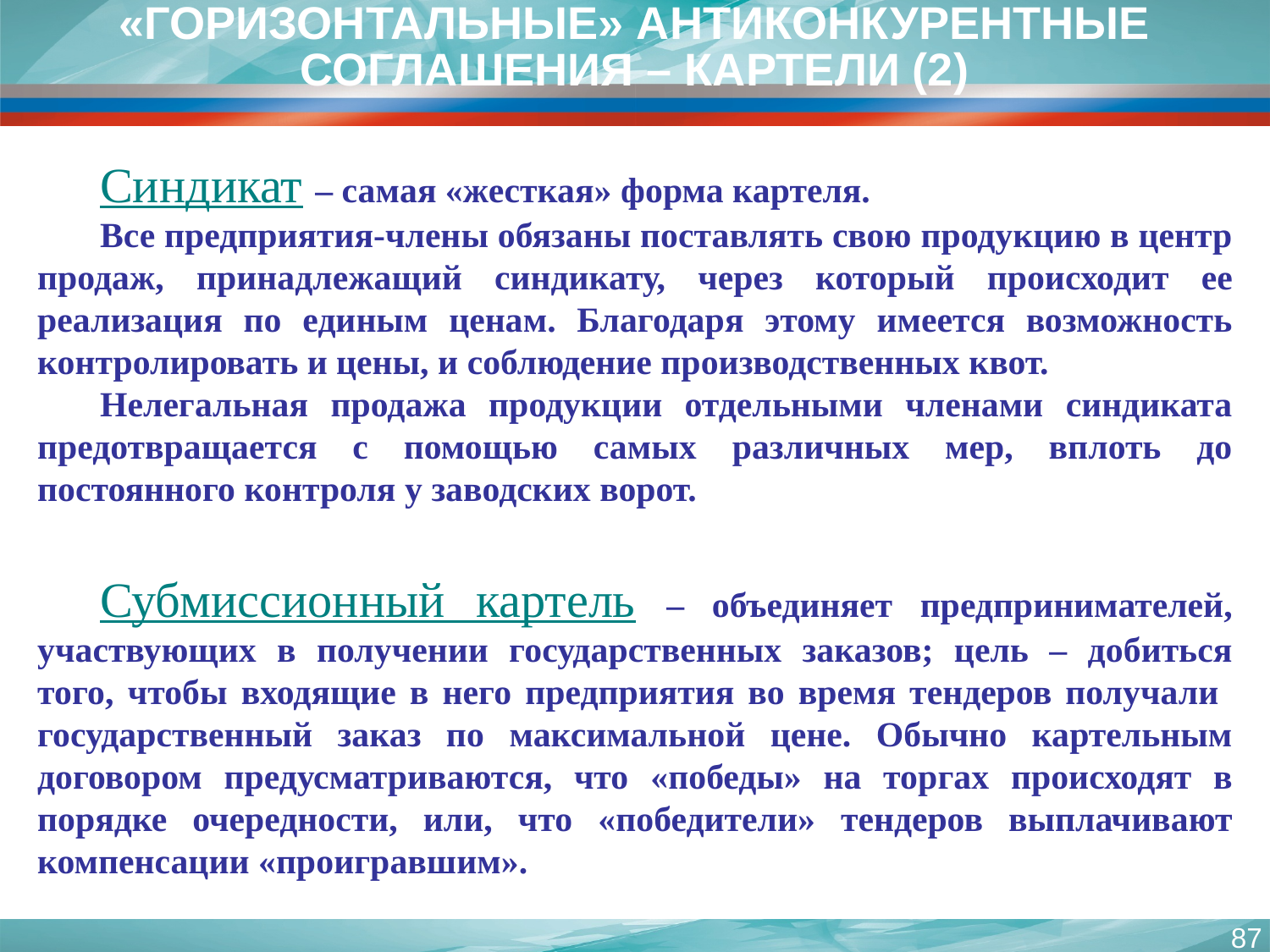

«ГОРИЗОНТАЛЬНЫЕ» АНТИКОНКУРЕНТНЫЕ СОГЛАШЕНИЯ – КАРТЕЛИ (2)
Синдикат – самая «жесткая» форма картеля.
Все предприятия-члены обязаны поставлять свою продукцию в центр продаж, принадлежащий синдикату, через который происходит ее реализация по единым ценам. Благодаря этому имеется возможность контролировать и цены, и соблюдение производственных квот.
Нелегальная продажа продукции отдельными членами синдиката предотвращается с помощью самых различных мер, вплоть до постоянного контроля у заводских ворот.

Субмиссионный картель – объединяет предпринимателей, участвующих в получении государственных заказов; цель – добиться того, чтобы входящие в него предприятия во время тендеров получали  государственный заказ по максимальной цене. Обычно картельным договором предусматриваются, что «победы» на торгах происходят в порядке очередности, или, что «победители» тендеров выплачивают компенсации «проигравшим».

87